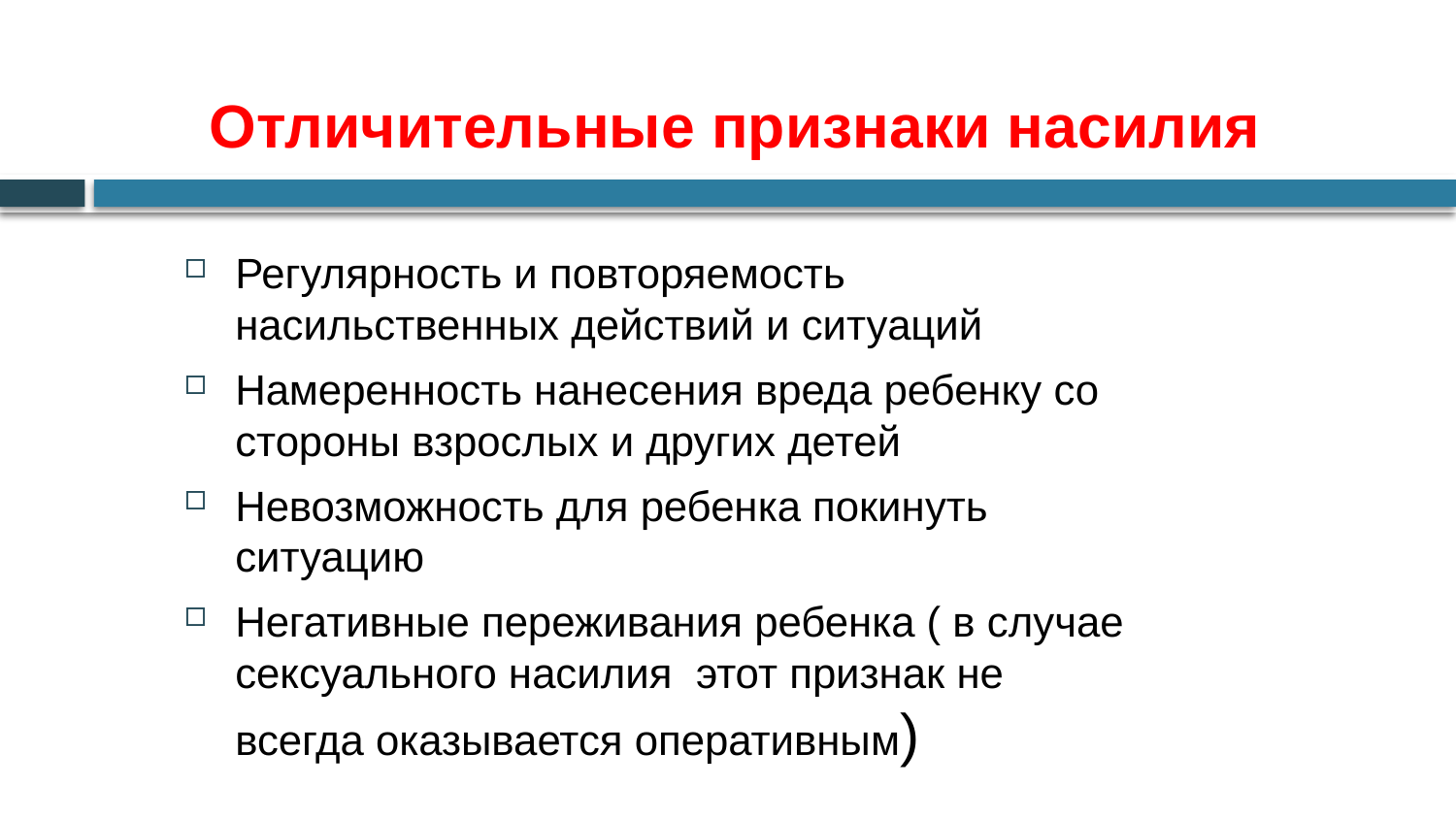

# Отличительные признаки насилия
Регулярность и повторяемость насильственных действий и ситуаций
Намеренность нанесения вреда ребенку со стороны взрослых и других детей
Невозможность для ребенка покинуть ситуацию
Негативные переживания ребенка ( в случае сексуального насилия  этот признак не всегда оказывается оперативным)